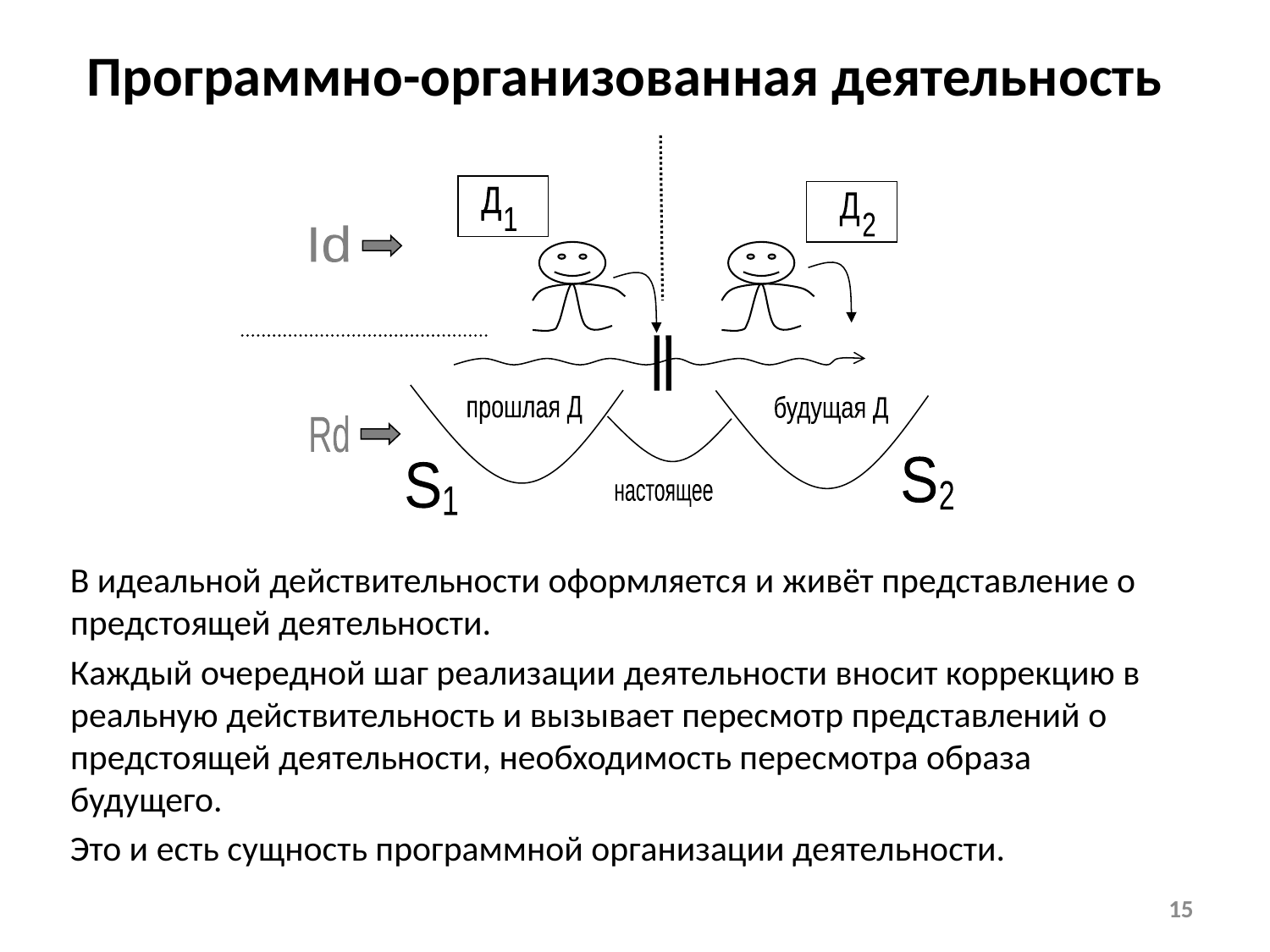

# Программно-организованная деятельность

Д
Д
1

Д
2
Id

прошлая Д
будущая Д
Rd

S
2
S
1
настоящее
В идеальной действительности оформляется и живёт представление о предстоящей деятельности.
Каждый очередной шаг реализации деятельности вносит коррекцию в реальную действительность и вызывает пересмотр представлений о предстоящей деятельности, необходимость пересмотра образа будущего.
Это и есть сущность программной организации деятельности.
15